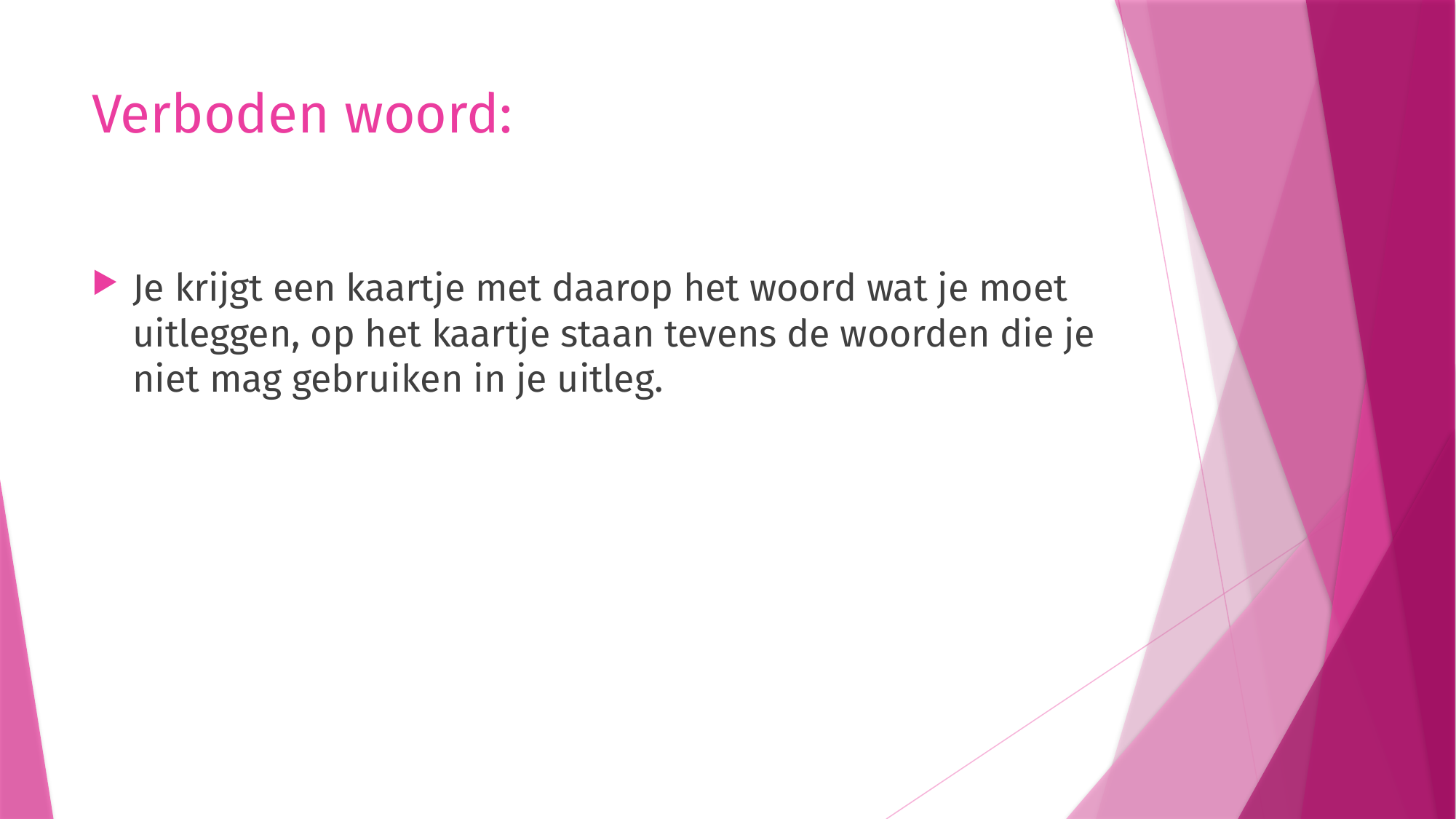

# Verboden woord:
Je krijgt een kaartje met daarop het woord wat je moet uitleggen, op het kaartje staan tevens de woorden die je niet mag gebruiken in je uitleg.